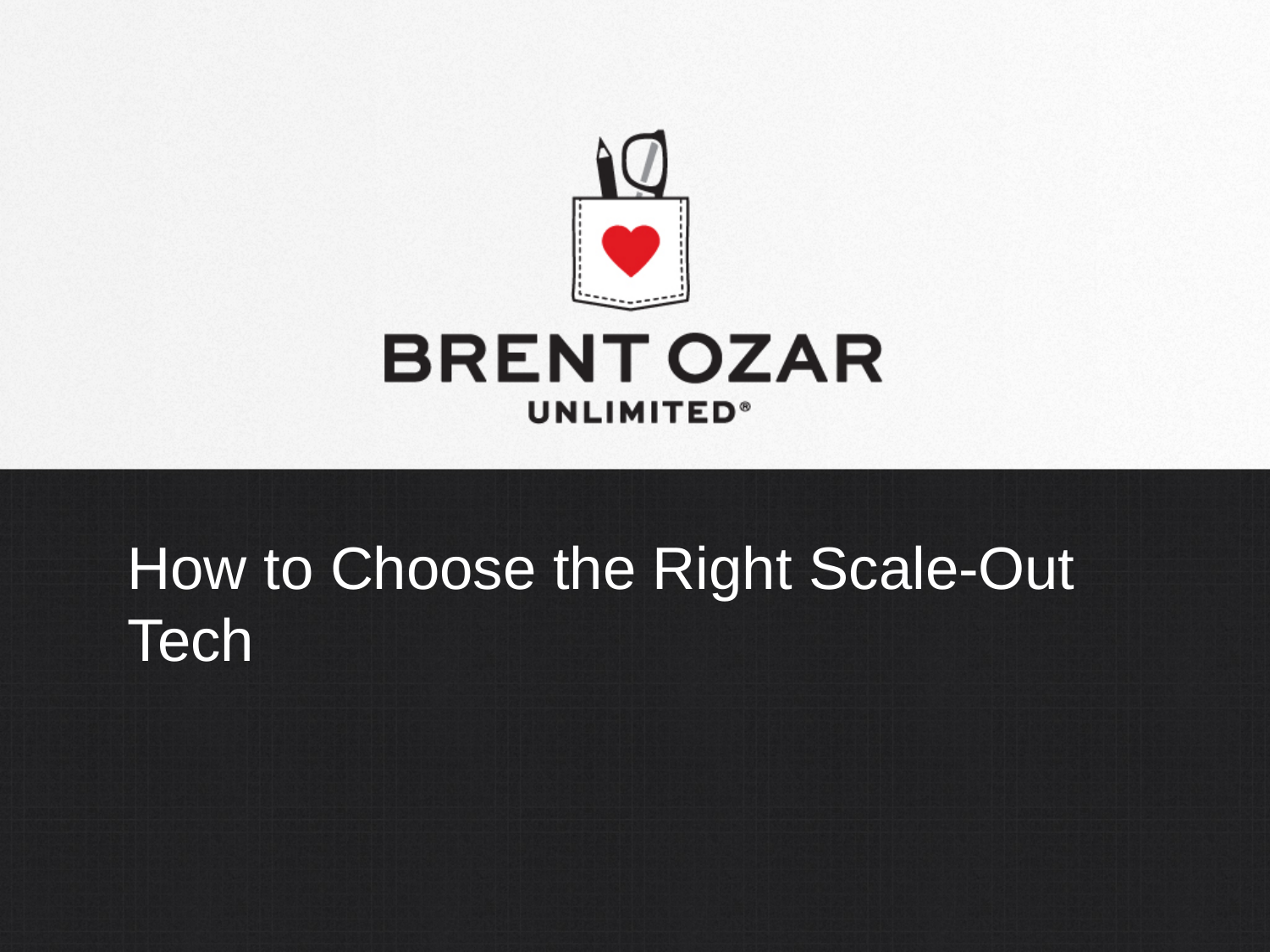

# How to Choose the Right Scale-Out Tech